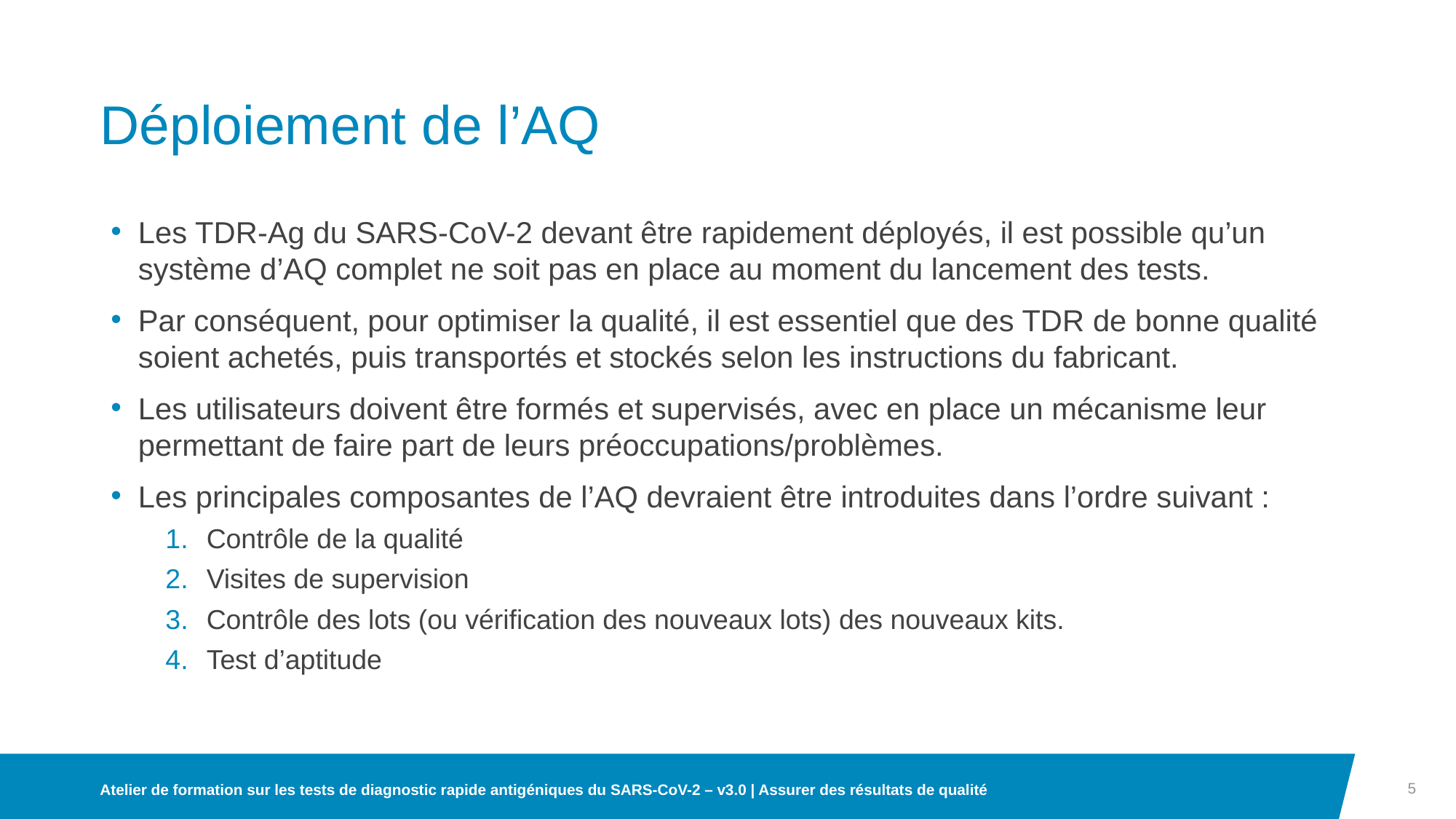

# Déploiement de l’AQ
Les TDR-Ag du SARS-CoV-2 devant être rapidement déployés, il est possible qu’un système d’AQ complet ne soit pas en place au moment du lancement des tests.
Par conséquent, pour optimiser la qualité, il est essentiel que des TDR de bonne qualité soient achetés, puis transportés et stockés selon les instructions du fabricant.
Les utilisateurs doivent être formés et supervisés, avec en place un mécanisme leur permettant de faire part de leurs préoccupations/problèmes.
Les principales composantes de l’AQ devraient être introduites dans l’ordre suivant :
Contrôle de la qualité
Visites de supervision
Contrôle des lots (ou vérification des nouveaux lots) des nouveaux kits.
Test d’aptitude
5
Atelier de formation sur les tests de diagnostic rapide antigéniques du SARS-CoV-2 – v3.0 | Assurer des résultats de qualité